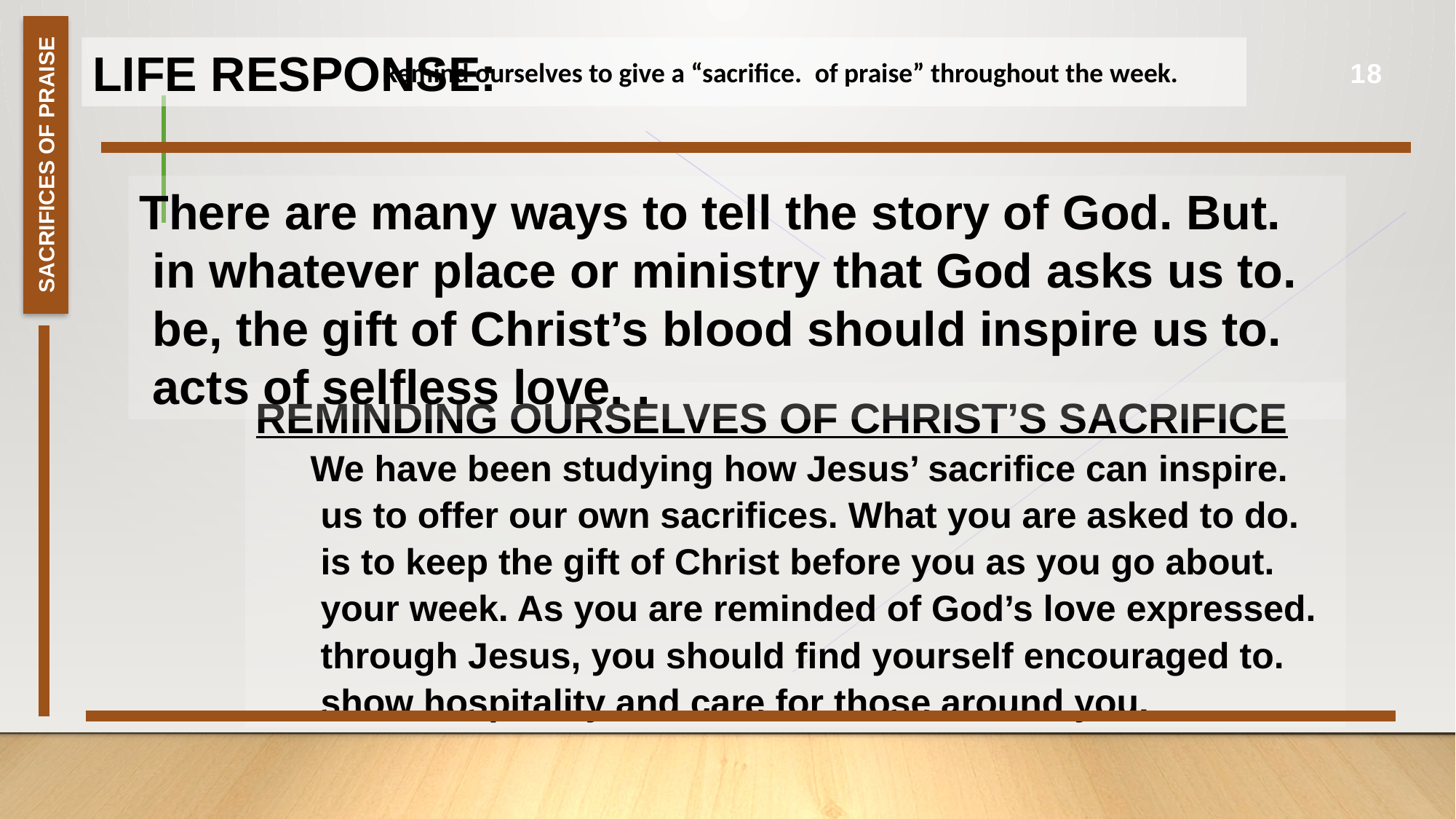

Life Response:
Remind ourselves to give a “sacrifice.  of praise” throughout the week.
18

Sacrifices of Praise
There are many ways to tell the story of God. But.  in whatever place or ministry that God asks us to.  be, the gift of Christ’s blood should inspire us to.  acts of selfless love. .

Reminding Ourselves of Christ’s Sacrifice
We have been studying how Jesus’ sacrifice can inspire.  us to offer our own sacrifices. What you are asked to do.  is to keep the gift of Christ before you as you go about.  your week. As you are reminded of God’s love expressed.  through Jesus, you should find yourself encouraged to.  show hospitality and care for those around you.